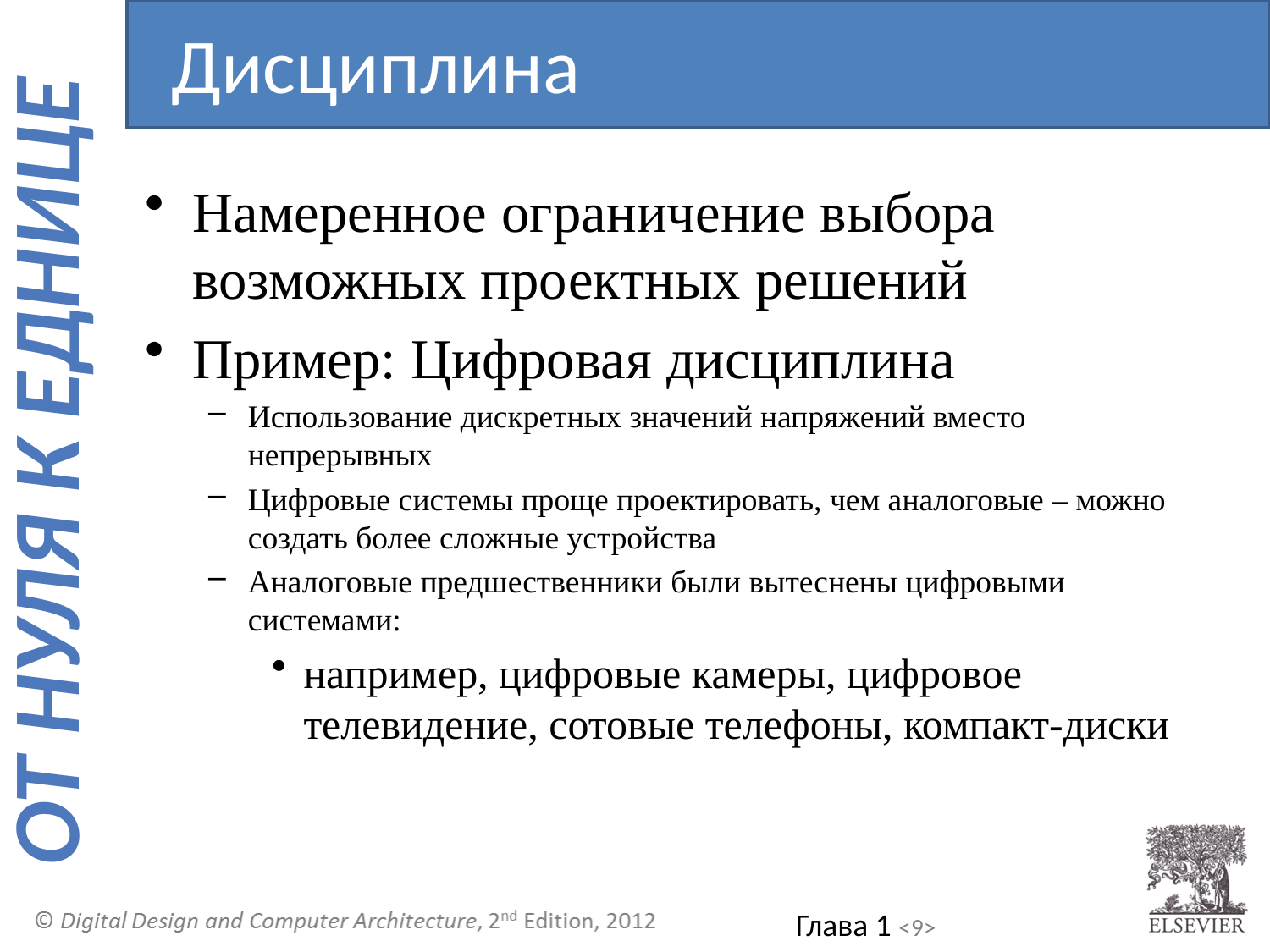

Дисциплина

Намеренное ограничение выбора возможных проектных решений
Пример: Цифровая дисциплина
Использование дискретных значений напряжений вместо непрерывных
Цифровые системы проще проектировать, чем аналоговые – можно создать более сложные устройства
Аналоговые предшественники были вытеснены цифровыми системами:
например, цифровые камеры, цифровое телевидение, сотовые телефоны, компакт-диски